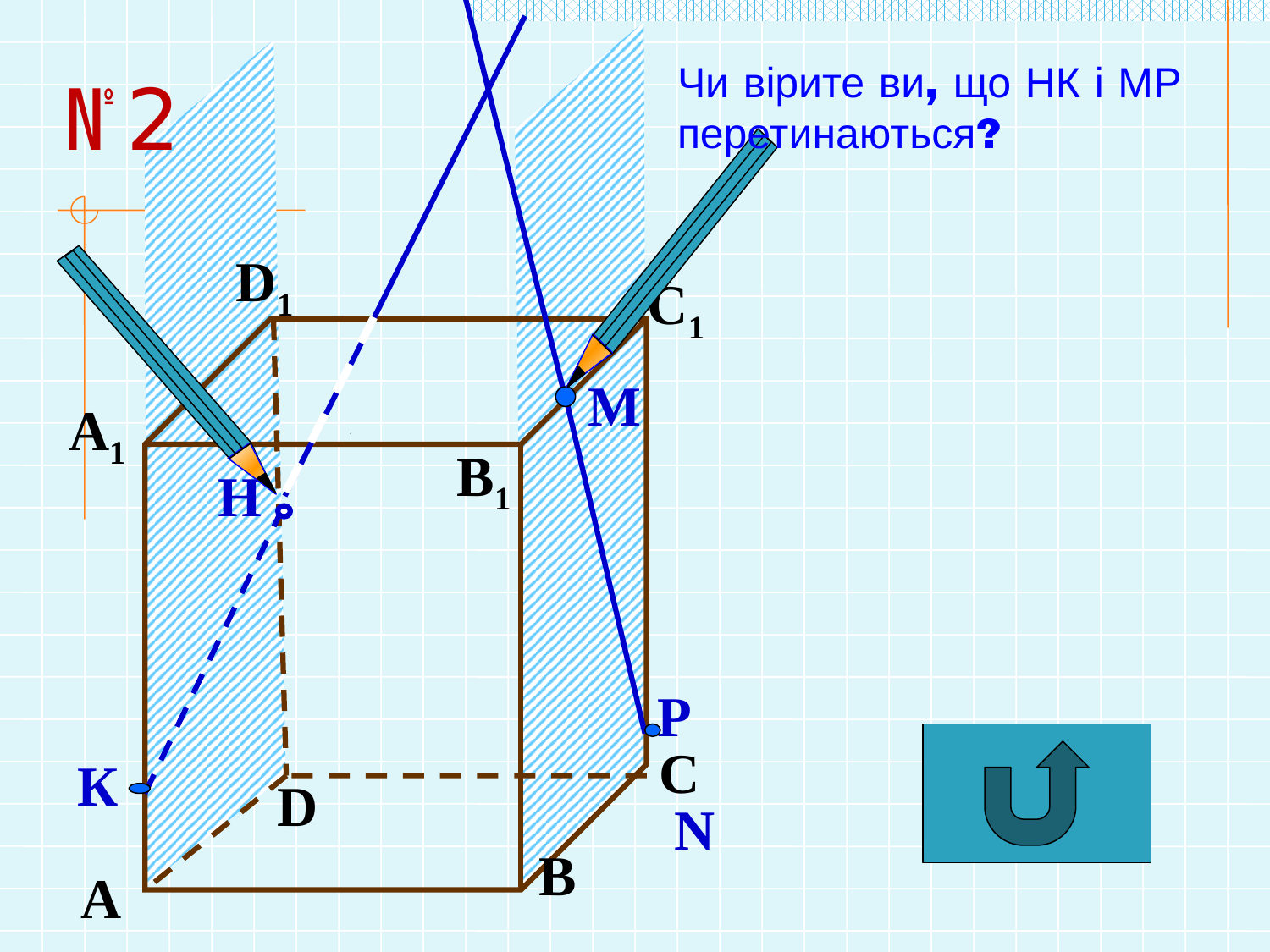

Чи вірите ви, що НК і МР перетинаються?
№2

D1
С1

М

А1

B1

Н

Р

С
К
D

N
В
А